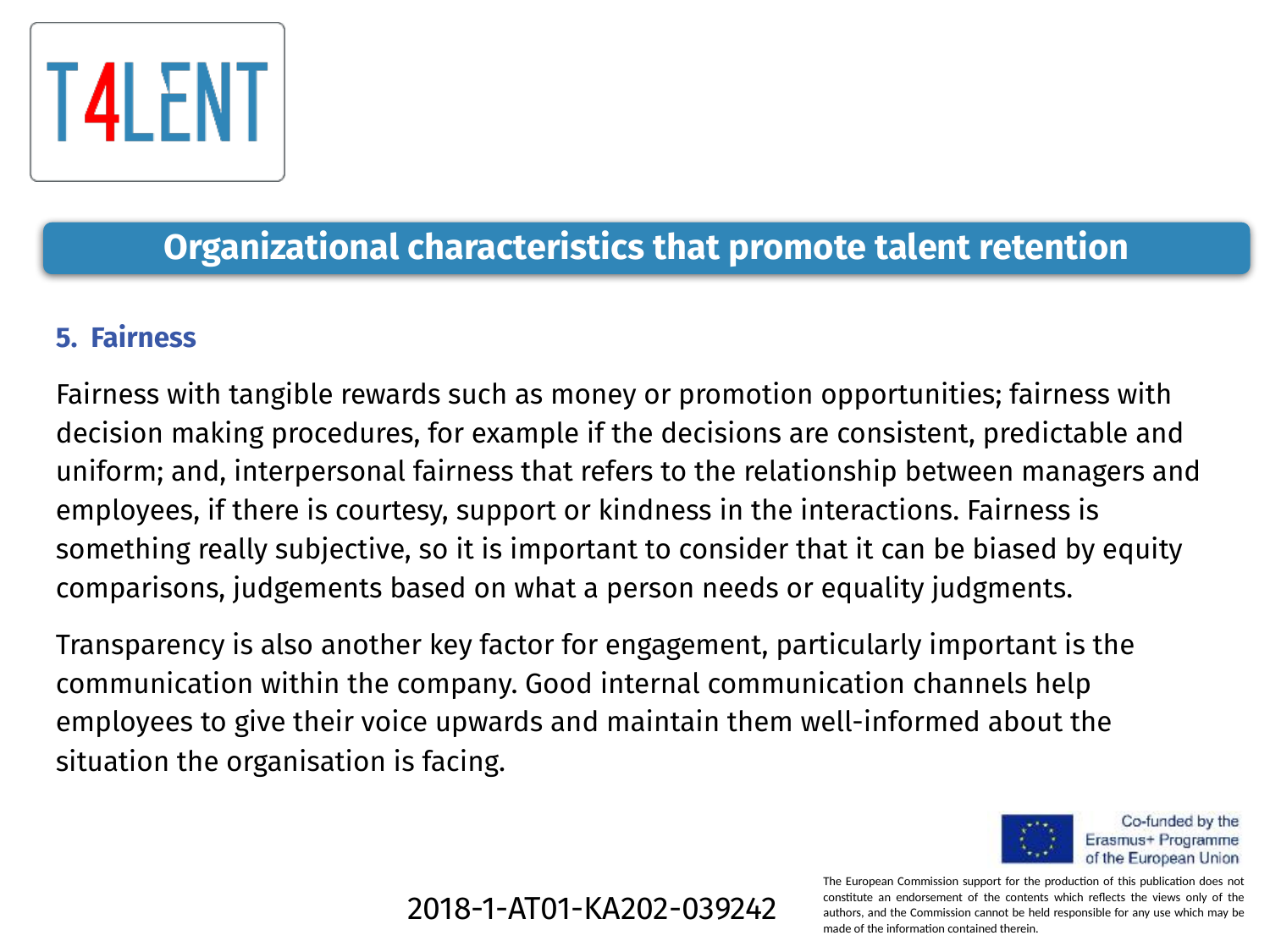

Organizational characteristics that promote talent retention
5.  Fairness
Fairness with tangible rewards such as money or promotion opportunities; fairness with decision making procedures, for example if the decisions are consistent, predictable and uniform; and, interpersonal fairness that refers to the relationship between managers and employees, if there is courtesy, support or kindness in the interactions. Fairness is something really subjective, so it is important to consider that it can be biased by equity comparisons, judgements based on what a person needs or equality judgments.
Transparency is also another key factor for engagement, particularly important is the communication within the company. Good internal communication channels help employees to give their voice upwards and maintain them well-informed about the situation the organisation is facing.